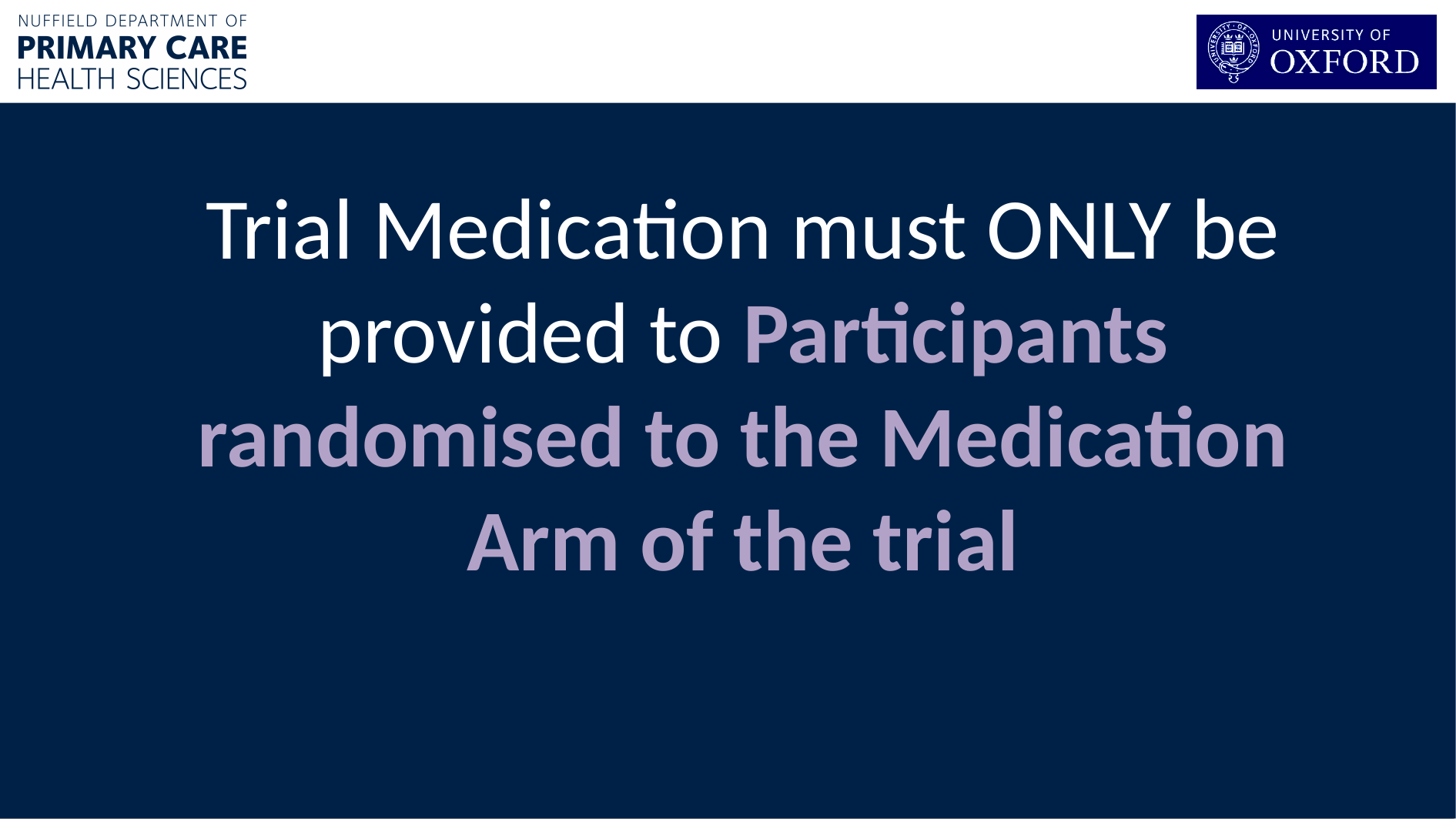

Trial Medication must ONLY be provided to Participants randomised to the Medication Arm of the trial